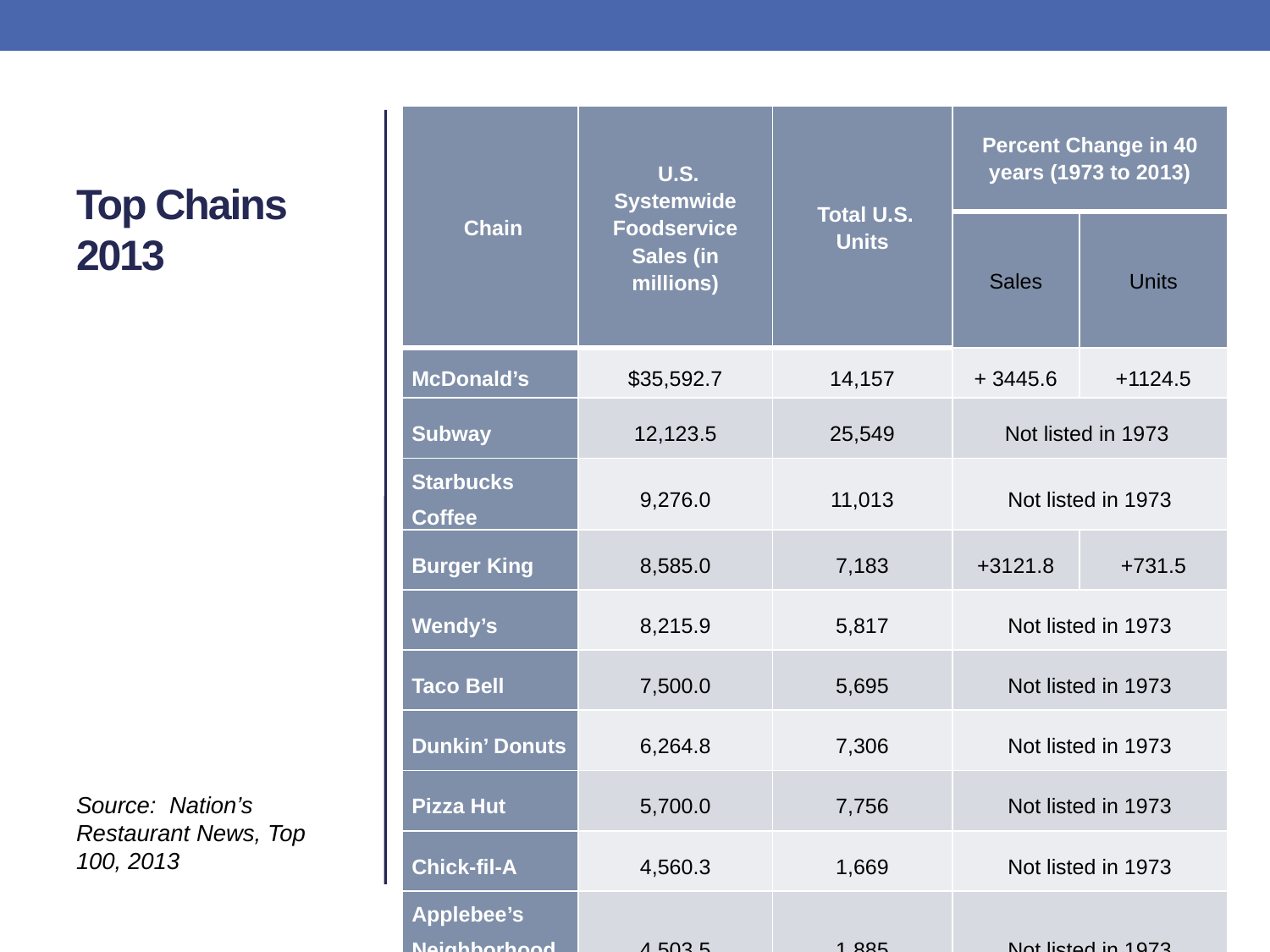

| Chain | U.S. Systemwide Foodservice Sales (in millions) | Total U.S. Units | Percent Change in 40 years (1973 to 2013) |  |
| --- | --- | --- | --- | --- |
|  |  |  | Sales | Units |
| McDonald’s | $35,592.7 | 14,157 | + 3445.6 | +1124.5 |
| Subway | 12,123.5 | 25,549 | Not listed in 1973 |  |
| Starbucks Coffee | 9,276.0 | 11,013 | Not listed in 1973 |  |
| Burger King | 8,585.0 | 7,183 | +3121.8 | +731.5 |
| Wendy’s | 8,215.9 | 5,817 | Not listed in 1973 |  |
| Taco Bell | 7,500.0 | 5,695 | Not listed in 1973 |  |
| Dunkin’ Donuts | 6,264.8 | 7,306 | Not listed in 1973 |  |
| Pizza Hut | 5,700.0 | 7,756 | Not listed in 1973 |  |
| Chick-fil-A | 4,560.3 | 1,669 | Not listed in 1973 |  |
| Applebee’s Neighborhood Grill & Bar | 4,503.5 | 1,885 | Not listed in 1973 |  |
# Top Chains 2013

Source:  Nation’s Restaurant News, Top 100, 2013